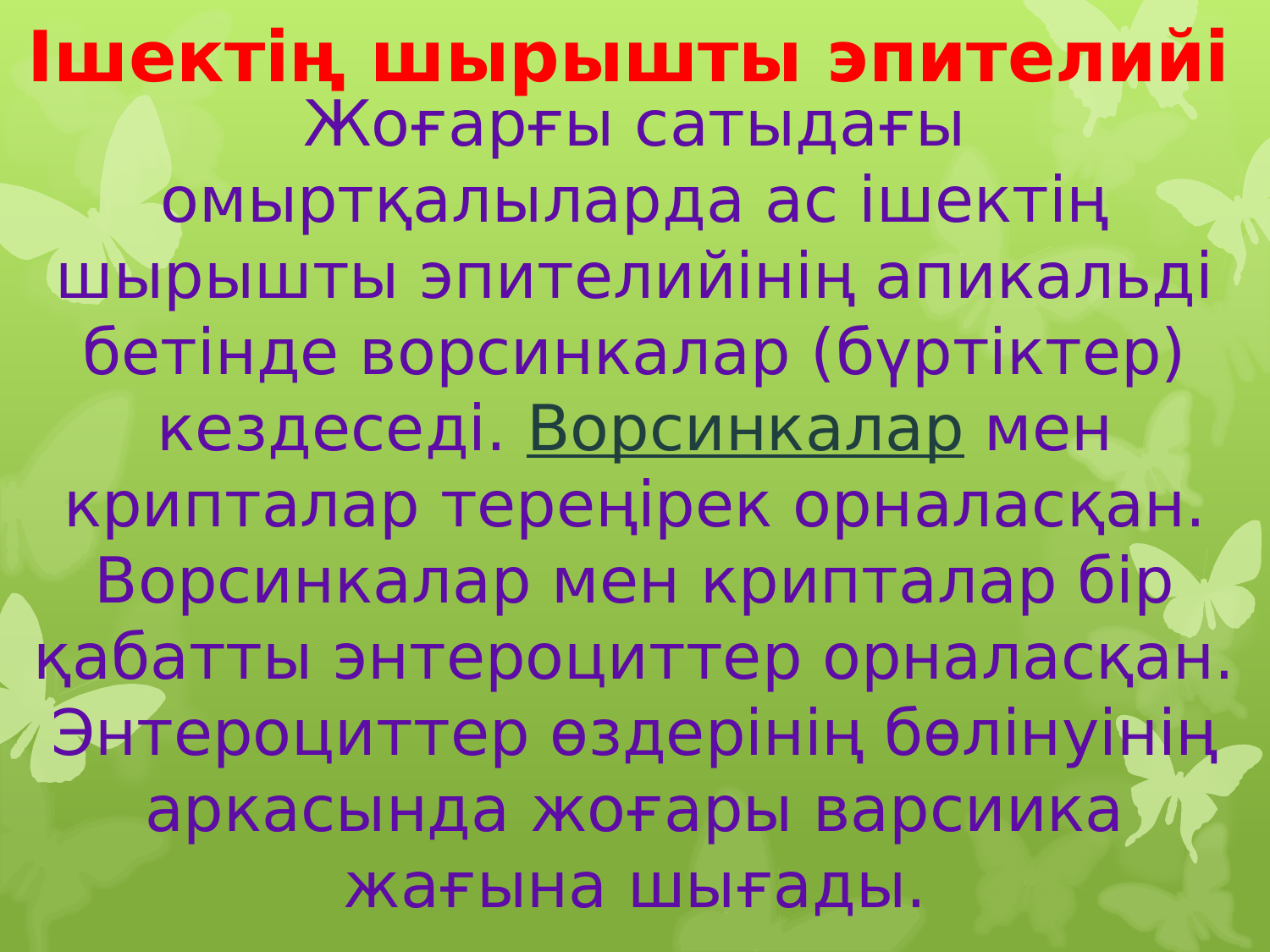

# Ішектің шырышты эпителийі
Жоғарғы сатыдағы омыртқалыларда ас ішектің шырышты эпителийінің апикальді бетінде ворсинкалар (бүртіктер) кездеседі. Ворсинкалар мен крипталар тереңірек орналасқан. Ворсинкалар мен крипталар бір қабатты энтероциттер орналасқан. Энтероциттер өздерінің бөлінуінің аркасында жоғары варсиика жағына шығады.